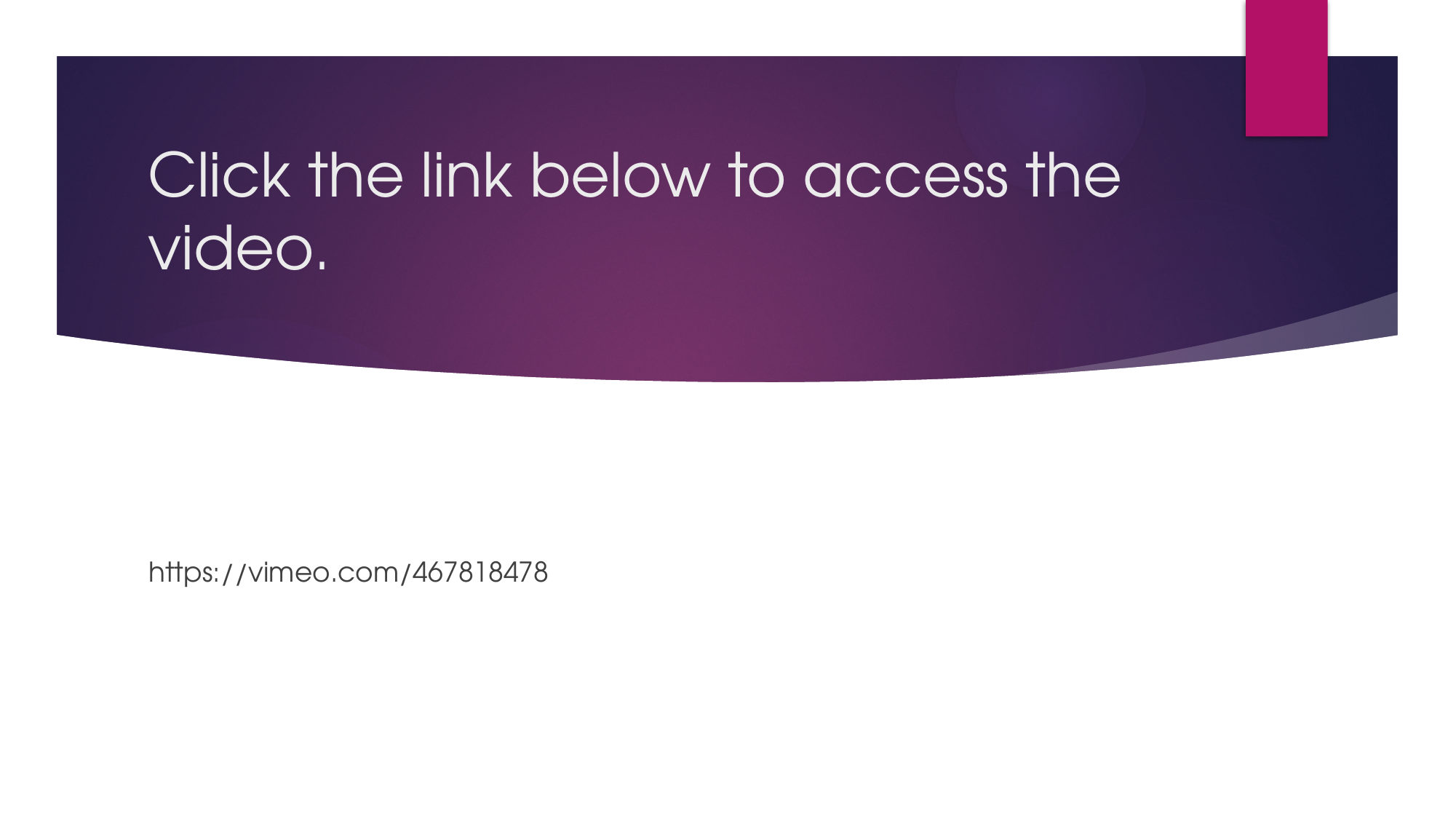

# Click the link below to access the video.
https://vimeo.com/467818478